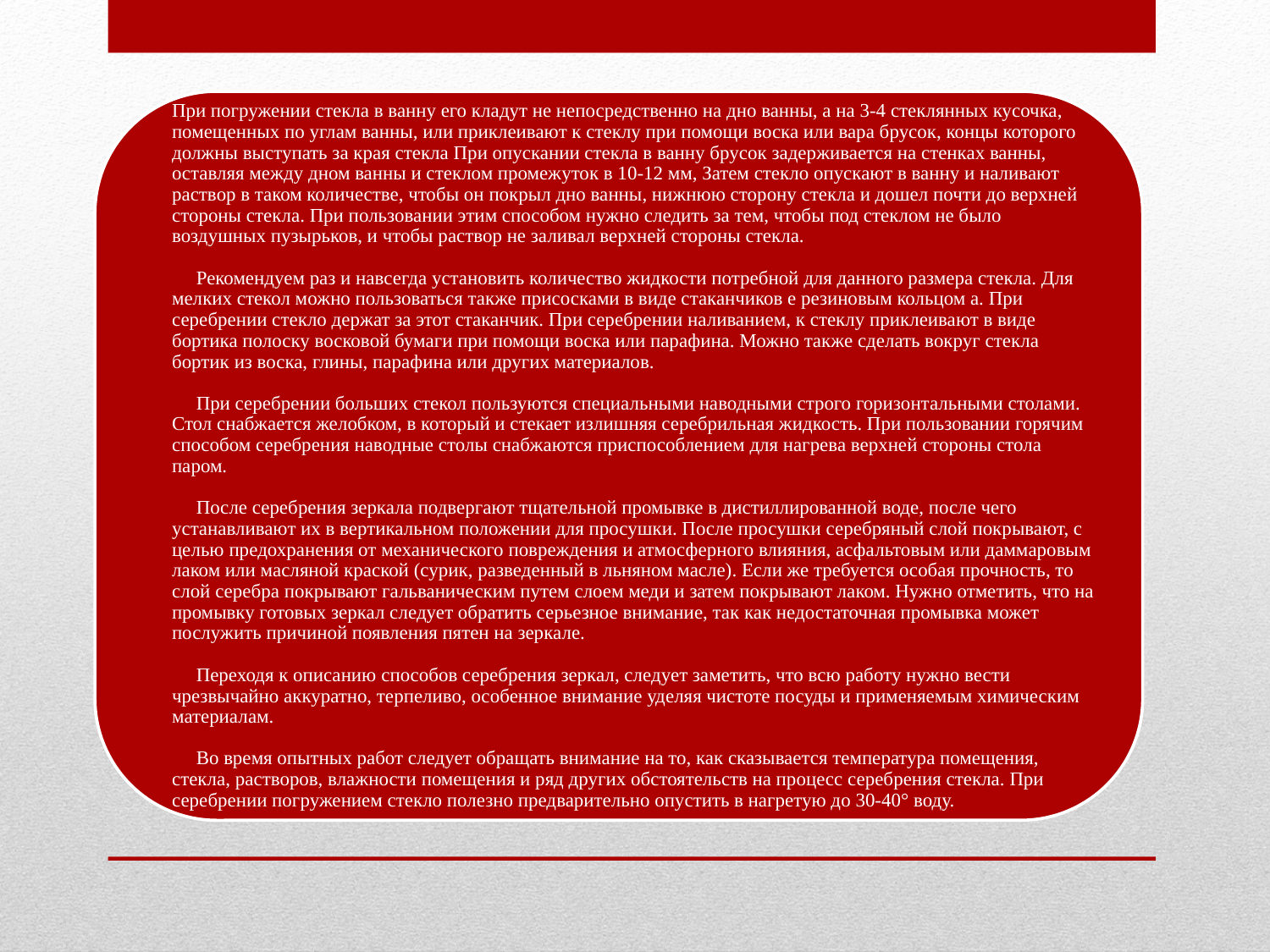

При погружении стекла в ванну его кладут не непосредственно на дно ванны, а на 3-4 стеклянных кусочка, помещенных по углам ванны, или приклеивают к стеклу при помощи воска или вара брусок, концы которого должны выступать за края стекла При опускании стекла в ванну брусок задерживается на стенках ванны, оставляя между дном ванны и стеклом промежуток в 10-12 мм, Затем стекло опускают в ванну и наливают раствор в таком количестве, чтобы он покрыл дно ванны, нижнюю сторону стекла и дошел почти до верхней стороны стекла. При пользовании этим способом нужно следить за тем, чтобы под стеклом не было воздушных пузырьков, и чтобы раствор не заливал верхней стороны стекла. 
     Рекомендуем раз и навсегда установить количество жидкости потребной для данного размера стекла. Для мелких стекол можно пользоваться также присосками в виде стаканчиков е резиновым кольцом а. При серебрении стекло держат за этот стаканчик. При серебрении наливанием, к стеклу приклеивают в виде бортика полоску восковой бумаги при помощи воска или парафина. Можно также сделать вокруг стекла бортик из воска, глины, парафина или других материалов. 
     При серебрении больших стекол пользуются специальными наводными строго горизонтальными столами. Стол снабжается желобком, в который и стекает излишняя серебрильная жидкость. При пользовании горячим способом серебрения наводные столы снабжаются приспособлением для нагрева верхней стороны стола паром. 
     После серебрения зеркала подвергают тщательной промывке в дистиллированной воде, после чего устанавливают их в вертикальном положении для просушки. После просушки серебряный слой покрывают, с целью предохранения от механического повреждения и атмосферного влияния, асфальтовым или даммаровым лаком или масляной краской (сурик, разведенный в льняном масле). Если же требуется особая прочность, то слой серебра покрывают гальваническим путем слоем меди и затем покрывают лаком. Нужно отметить, что на промывку готовых зеркал следует обратить серьезное внимание, так как недостаточная промывка может послужить причиной появления пятен на зеркале. 
     Переходя к описанию способов серебрения зеркал, следует заметить, что всю работу нужно вести чрезвычайно аккуратно, терпеливо, особенное внимание уделяя чистоте посуды и применяемым химическим материалам. 
     Во время опытных работ следует обращать внимание на то, как сказывается температура помещения, стекла, растворов, влажности помещения и ряд других обстоятельств на процесс серебрения стекла. При серебрении погружением стекло полезно предварительно опустить в нагретую до 30-40° воду.